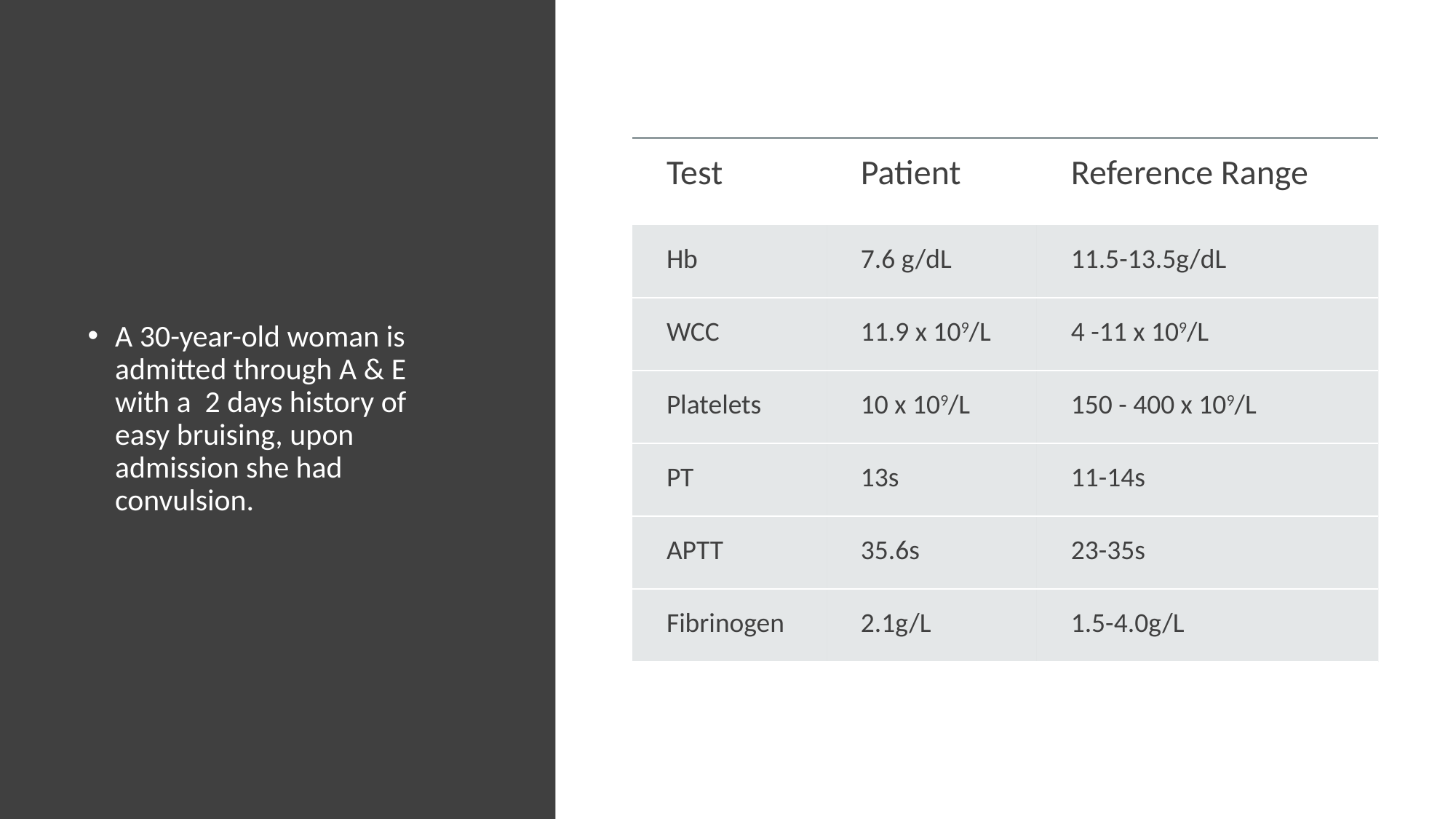

| Test | Patient | Reference Range |
| --- | --- | --- |
| Hb | 7.6 g/dL | 11.5-13.5g/dL |
| WCC | 11.9 x 109/L | 4 -11 x 109/L |
| Platelets | 10 x 109/L | 150 - 400 x 109/L |
| PT | 13s | 11-14s |
| APTT | 35.6s | 23-35s |
| Fibrinogen | 2.1g/L | 1.5-4.0g/L |
A 30-year-old woman is admitted through A & E with a  2 days history of easy bruising, upon admission she had convulsion.